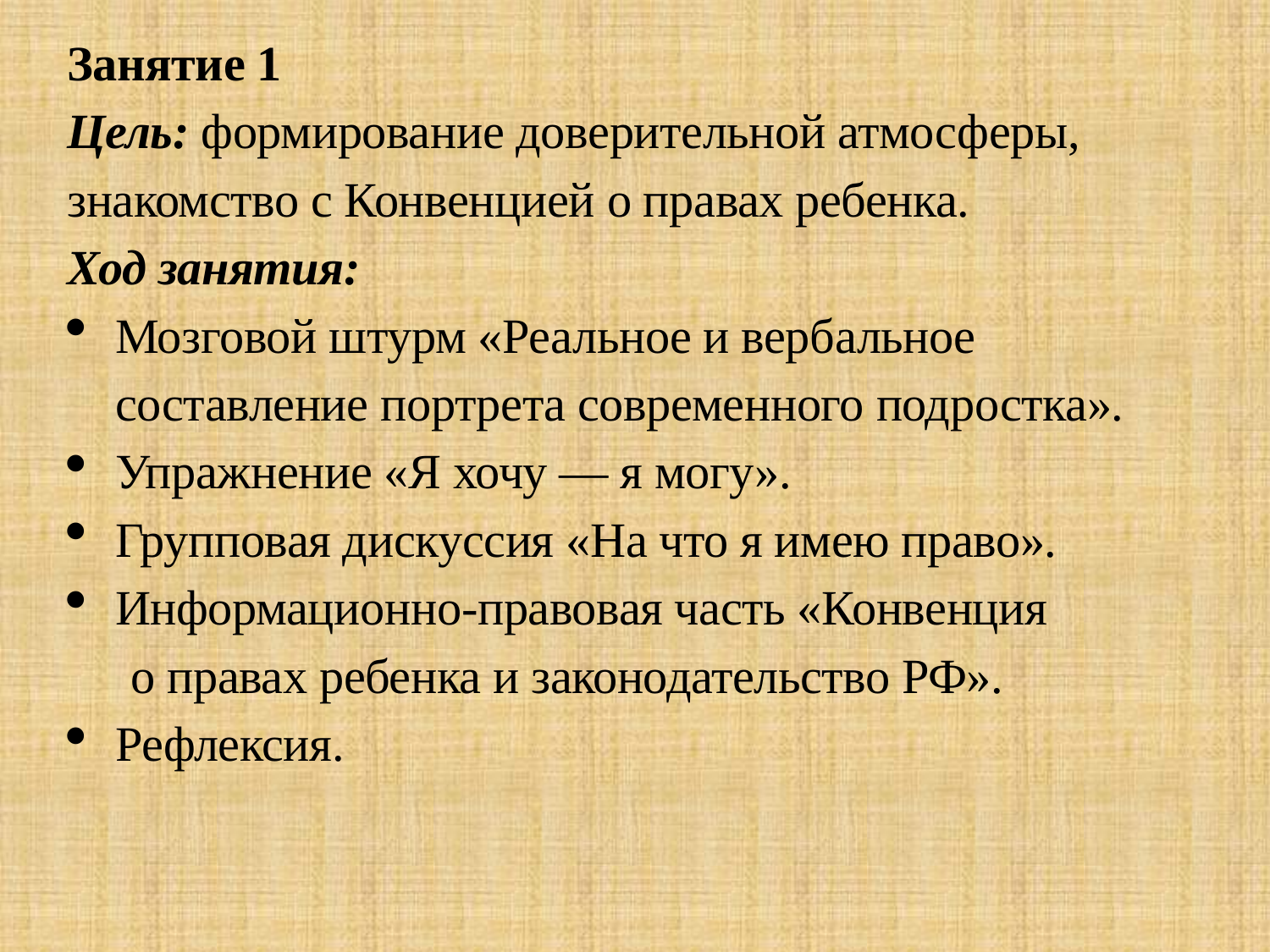

Занятие 1
Цель: формирование доверительной атмосферы, знакомство с Конвенцией о правах ребенка.
Ход занятия:
Мозговой штурм «Реальное и вербальное составление портрета современного подростка».
Упражнение «Я хочу — я могу».
Групповая дискуссия «На что я имею право».
Информационно-правовая часть «Конвенция
о правах ребенка и законодательство РФ».
Рефлексия.